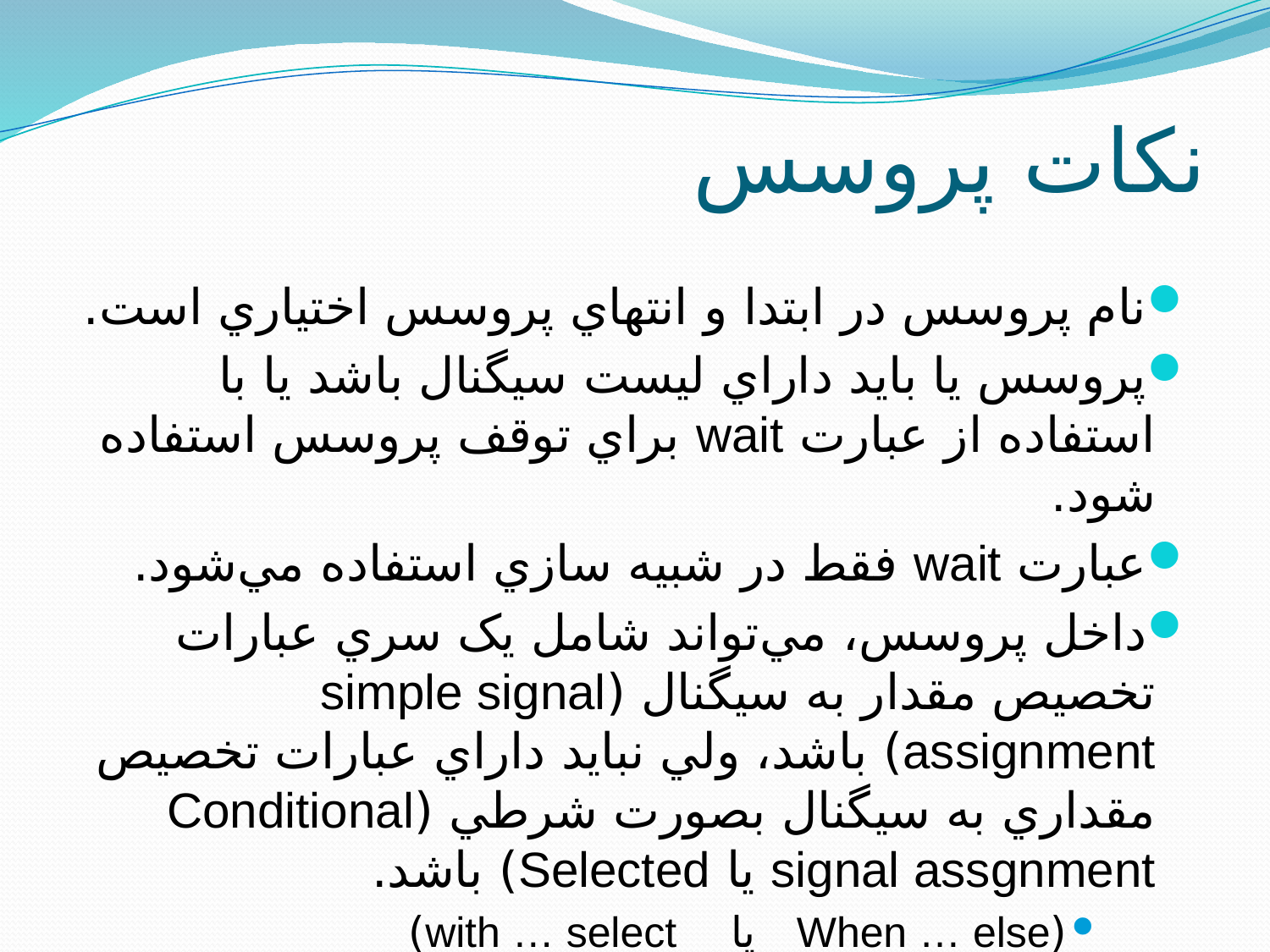

# نکات پروسس
نام پروسس در ابتدا و انتهاي پروسس اختياري است.
پروسس يا بايد داراي ليست سيگنال باشد يا با استفاده از عبارت wait براي توقف پروسس استفاده شود.
عبارت wait فقط در شبيه سازي استفاده مي‌شود.
داخل پروسس، مي‌تواند شامل يک سري عبارات تخصيص مقدار به سيگنال (simple signal assignment) باشد، ولي نبايد داراي عبارات تخصيص مقداري به سيگنال بصورت شرطي (Conditional signal assgnment يا Selected) باشد.
(When … else   يا    with … select)